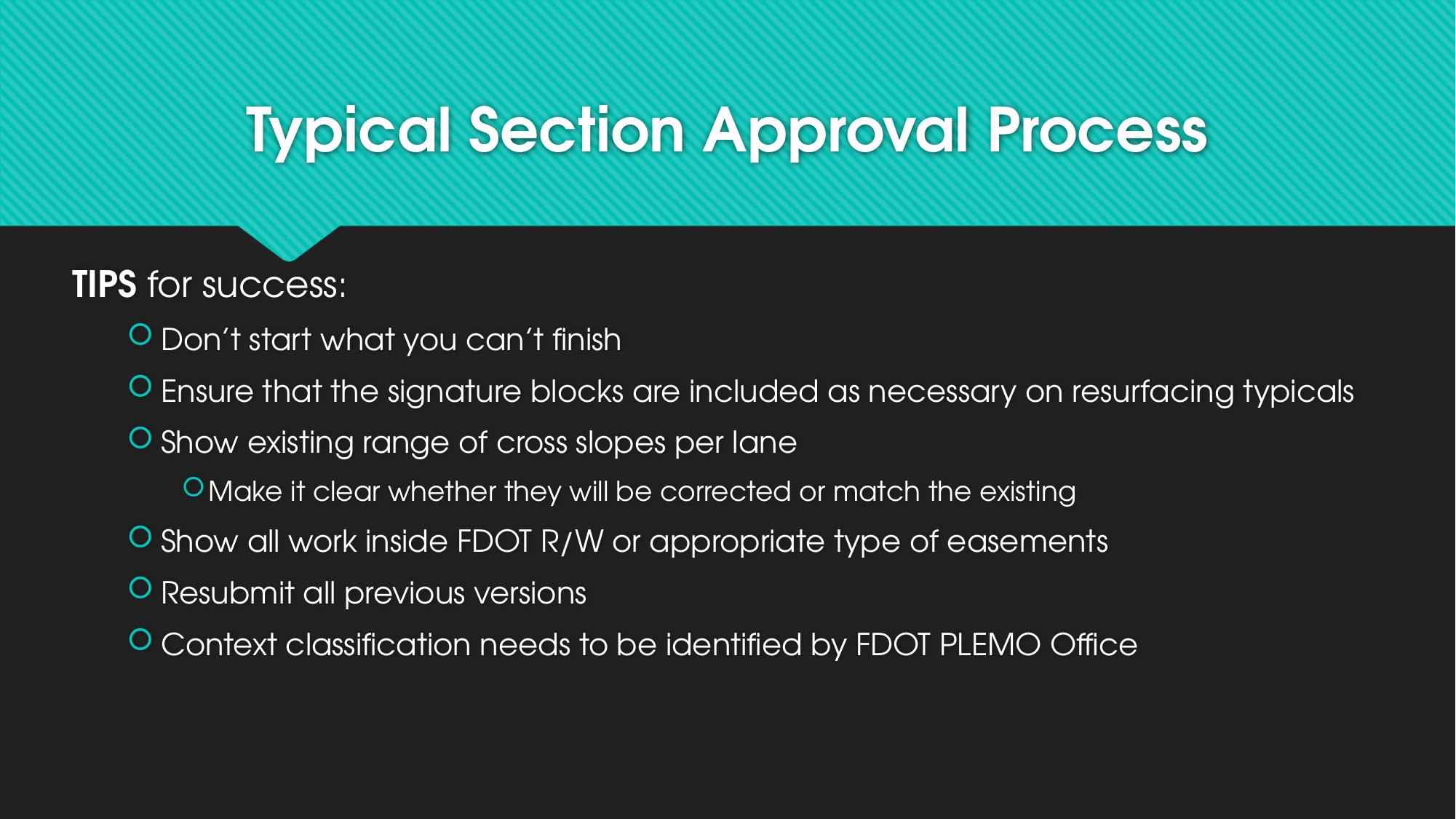

# Typical Section Approval Process
TIPS for success:
Don’t start what you can’t finish
Ensure that the signature blocks are included as necessary on resurfacing typicals
Show existing range of cross slopes per lane
Make it clear whether they will be corrected or match the existing
Show all work inside FDOT R/W or appropriate type of easements
Resubmit all previous versions
Context classification needs to be identified by FDOT PLEMO Office